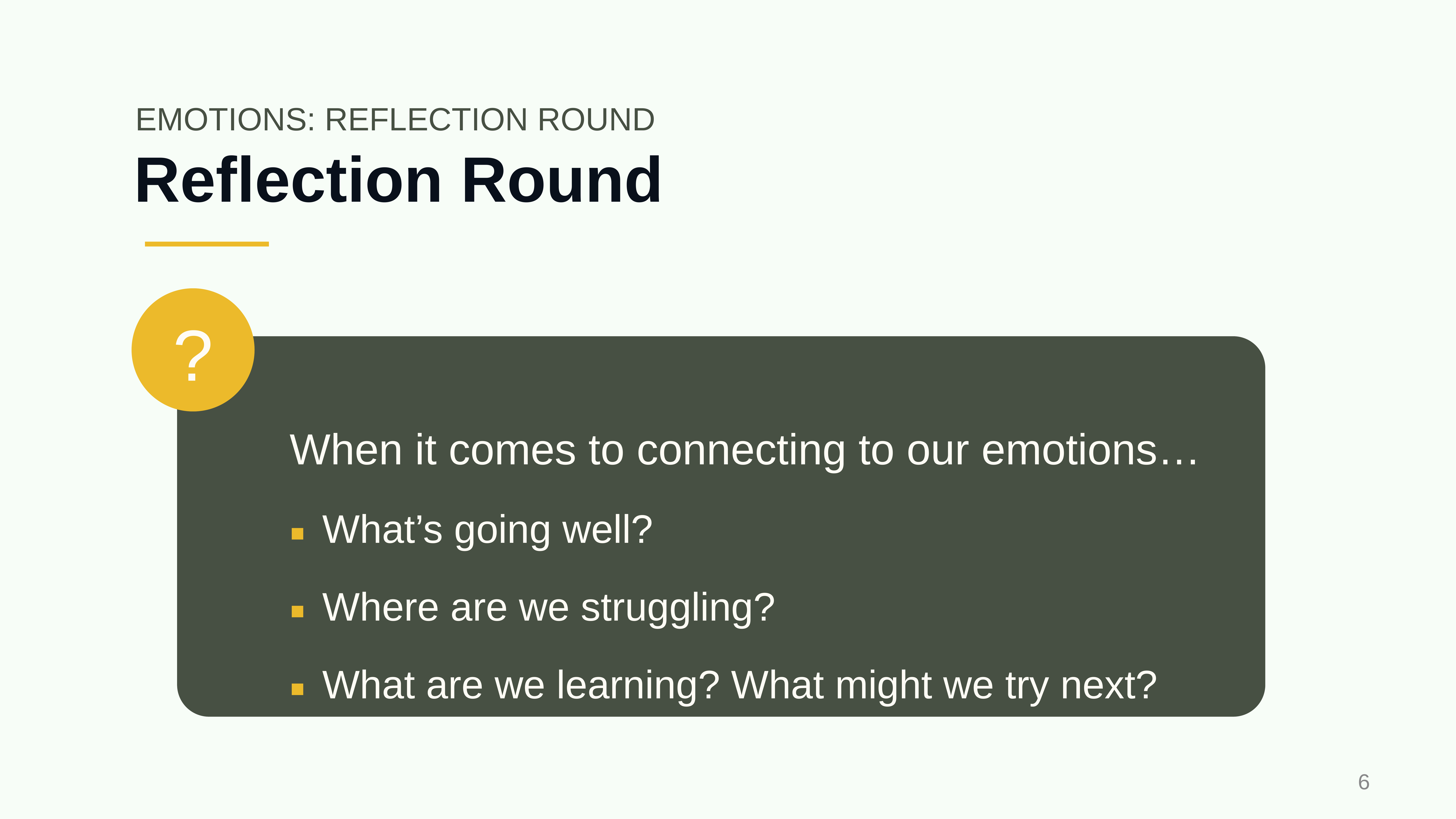

EMOTIONS: REFLECTION ROUND
# Reflection Round

?

When it comes to connecting to our emotions…
What’s going well?
Where are we struggling?
What are we learning? What might we try next?
6